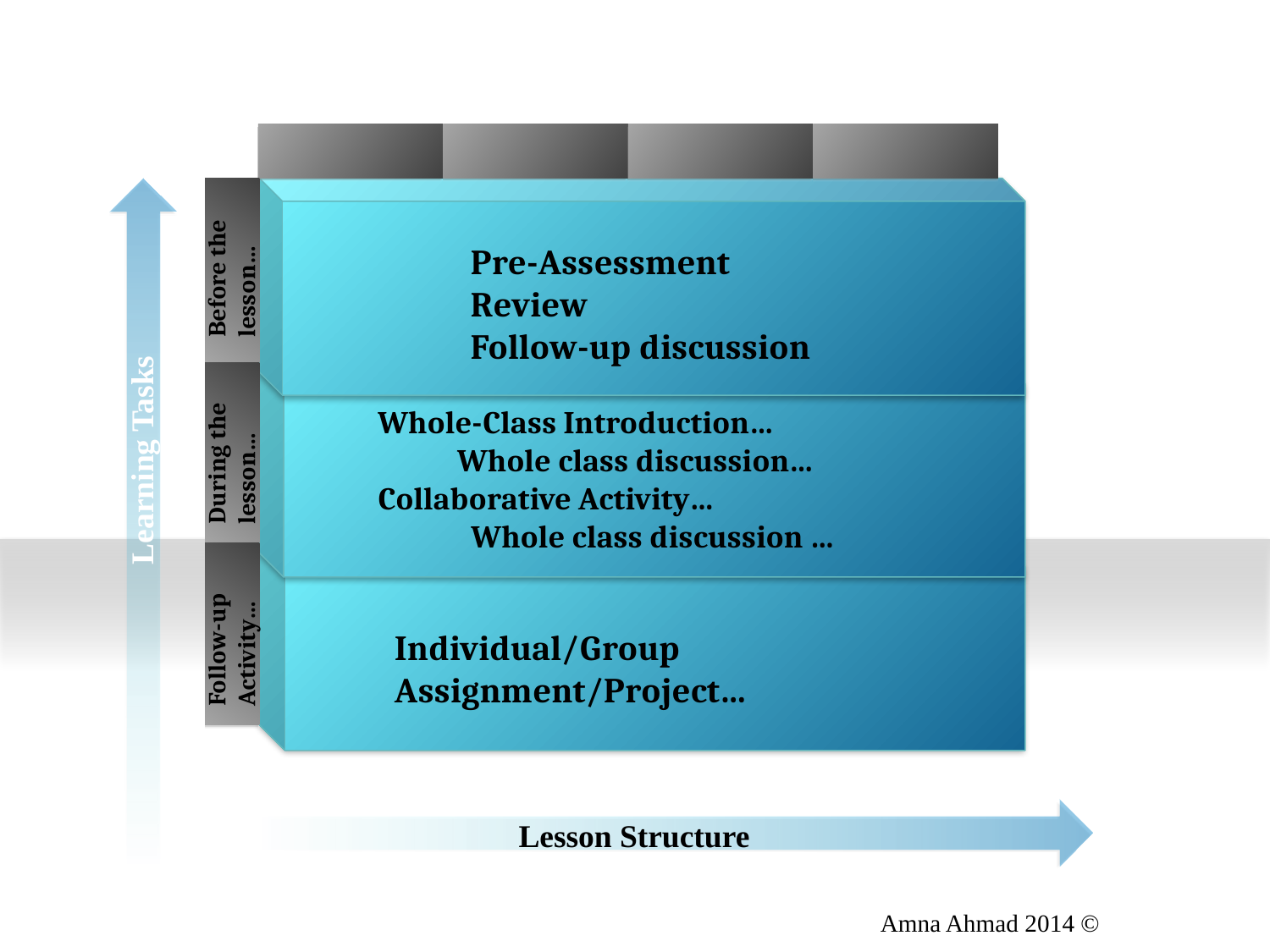

Pre-Assessment
	Review
	Follow-up discussion
Before the lesson…

Whole-Class Introduction…
	Whole class discussion…
Collaborative Activity…
	  Whole class discussion …
During the lesson…

Learning Tasks

Follow-up Activity…

Individual/Group Assignment/Project…

Lesson Structure
Amna Ahmad 2014 ©